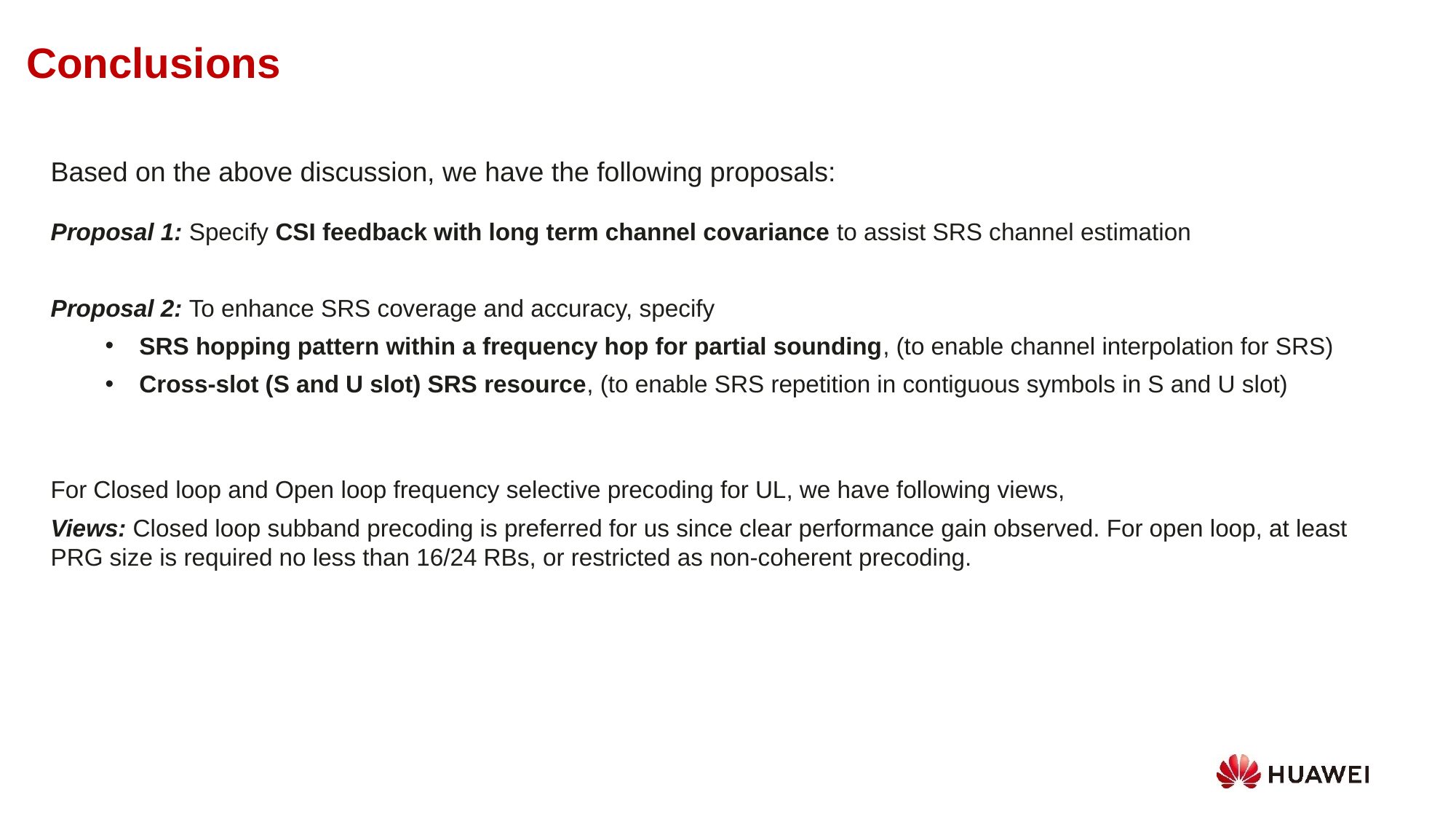

Conclusions
Based on the above discussion, we have the following proposals:

Proposal 1: Specify CSI feedback with long term channel covariance to assist SRS channel estimation

Proposal 2: To enhance SRS coverage and accuracy, specify
SRS hopping pattern within a frequency hop for partial sounding, (to enable channel interpolation for SRS)
Cross-slot (S and U slot) SRS resource, (to enable SRS repetition in contiguous symbols in S and U slot)

For Closed loop and Open loop frequency selective precoding for UL, we have following views,
Views: Closed loop subband precoding is preferred for us since clear performance gain observed. For open loop, at least PRG size is required no less than 16/24 RBs, or restricted as non-coherent precoding.